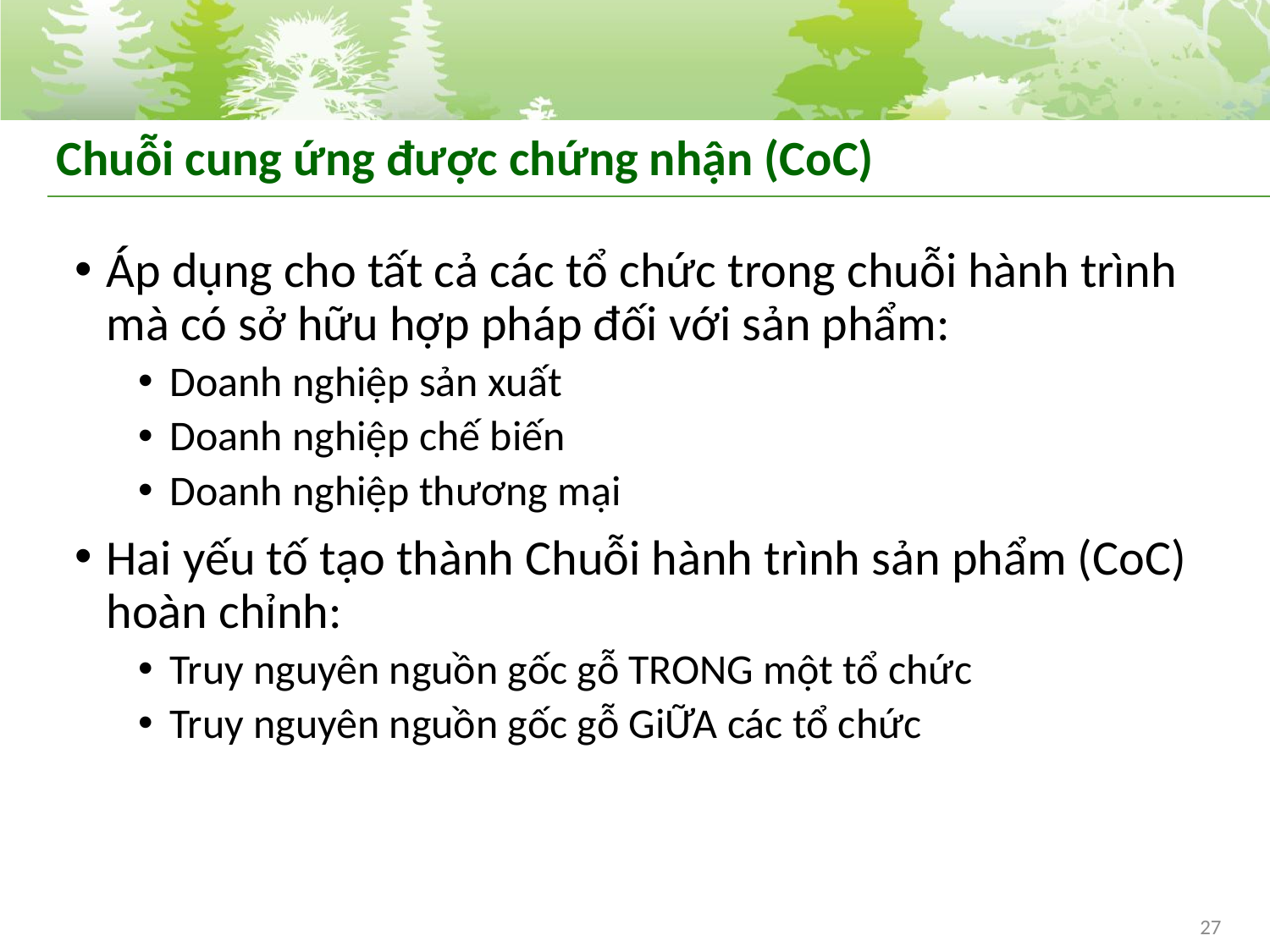

# Chuỗi cung ứng được chứng nhận (CoC)
Áp dụng cho tất cả các tổ chức trong chuỗi hành trình mà có sở hữu hợp pháp đối với sản phẩm:
Doanh nghiệp sản xuất
Doanh nghiệp chế biến
Doanh nghiệp thương mại
Hai yếu tố tạo thành Chuỗi hành trình sản phẩm (CoC) hoàn chỉnh:
Truy nguyên nguồn gốc gỗ TRONG một tổ chức
Truy nguyên nguồn gốc gỗ GiỮA các tổ chức
27